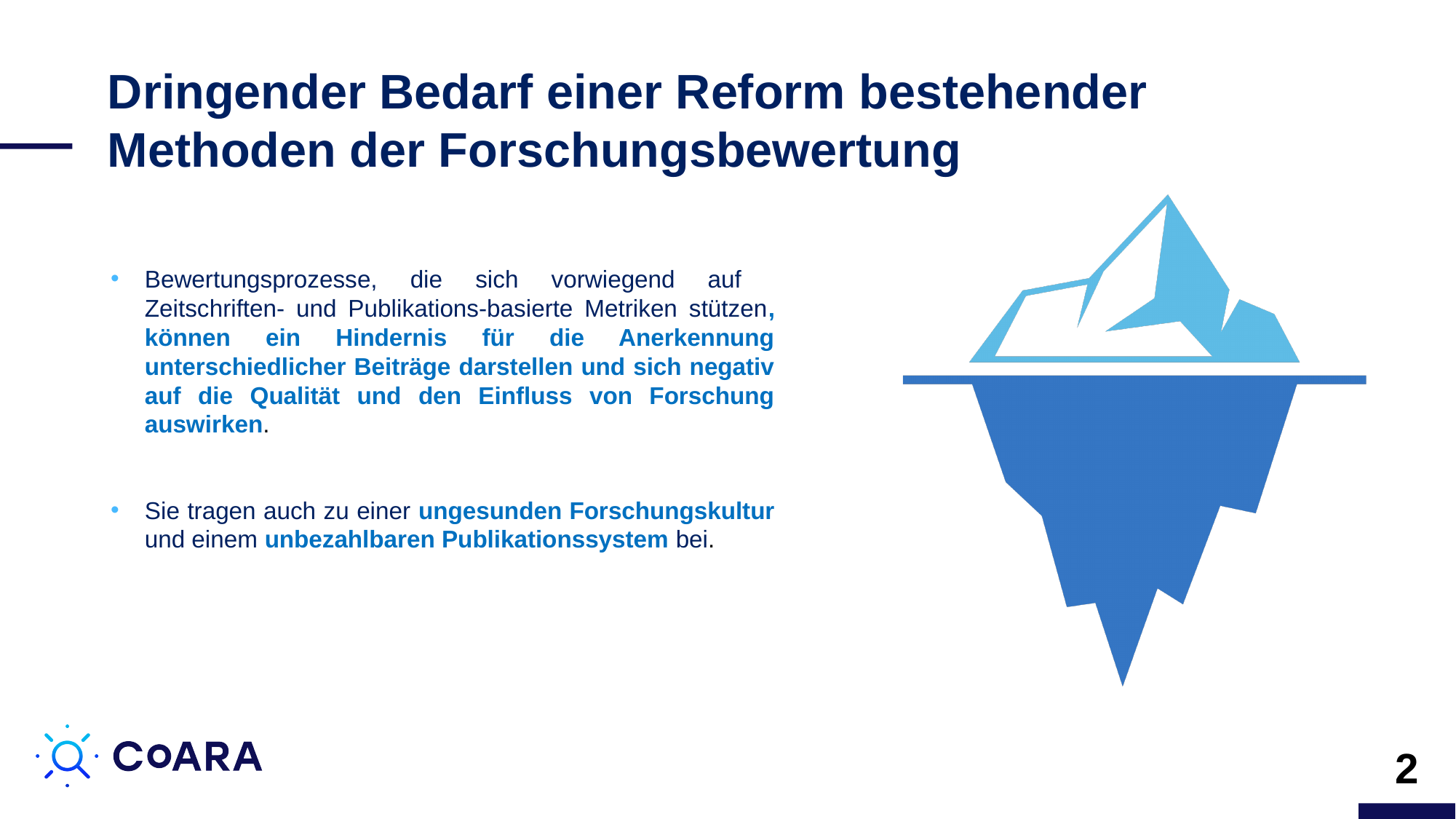

# Dringender Bedarf einer Reform bestehender Methoden der Forschungsbewertung

Bewertungsprozesse, die sich vorwiegend auf  Zeitschriften- und Publikations-basierte Metriken stützen, können ein Hindernis für die Anerkennung unterschiedlicher Beiträge darstellen und sich negativ auf die Qualität und den Einfluss von Forschung auswirken.

Sie tragen auch zu einer ungesunden Forschungskultur und einem unbezahlbaren Publikationssystem bei.

2